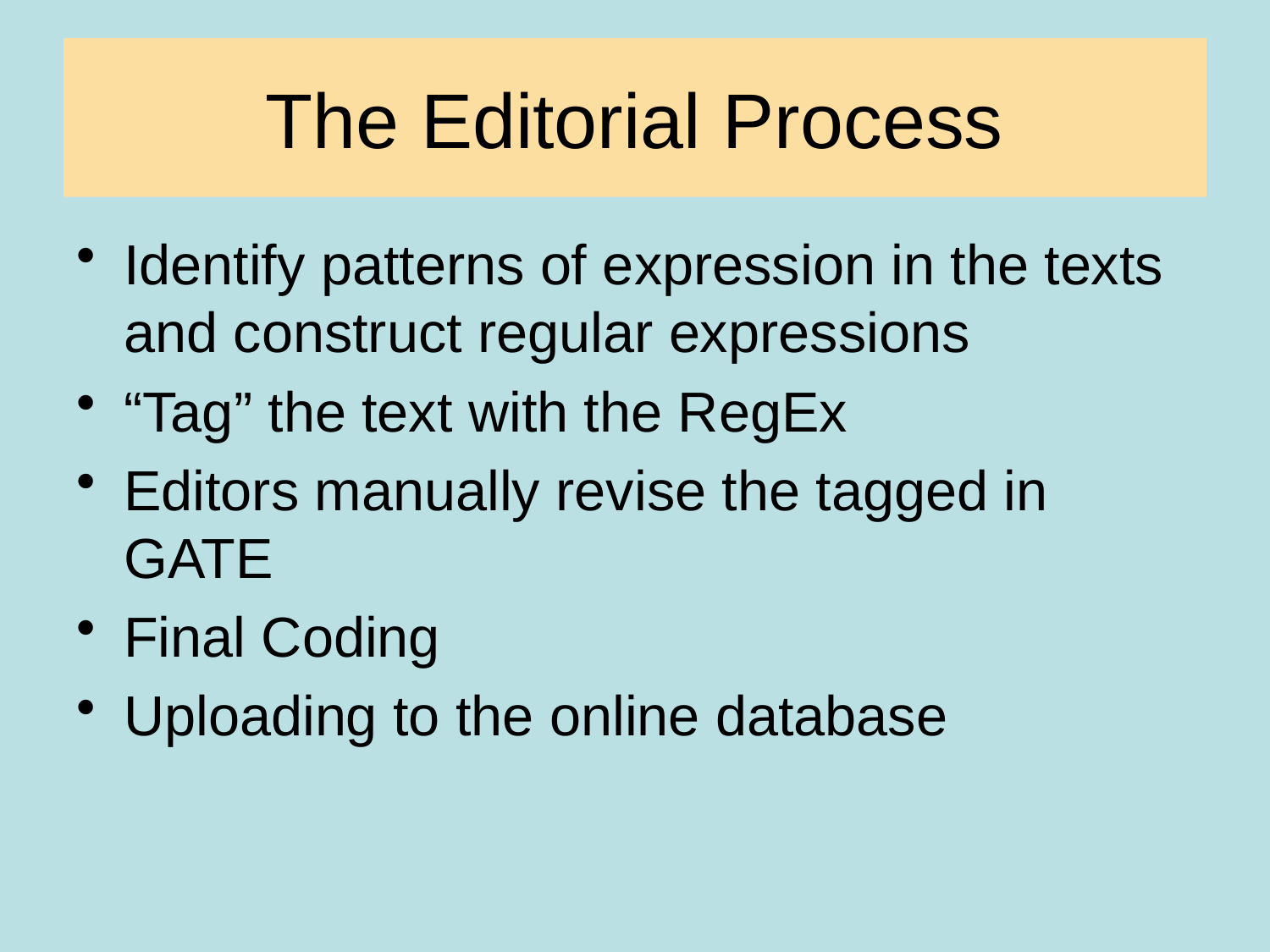

# The Editorial Process
Identify patterns of expression in the texts and construct regular expressions
“Tag” the text with the RegEx
Editors manually revise the tagged in GATE
Final Coding
Uploading to the online database